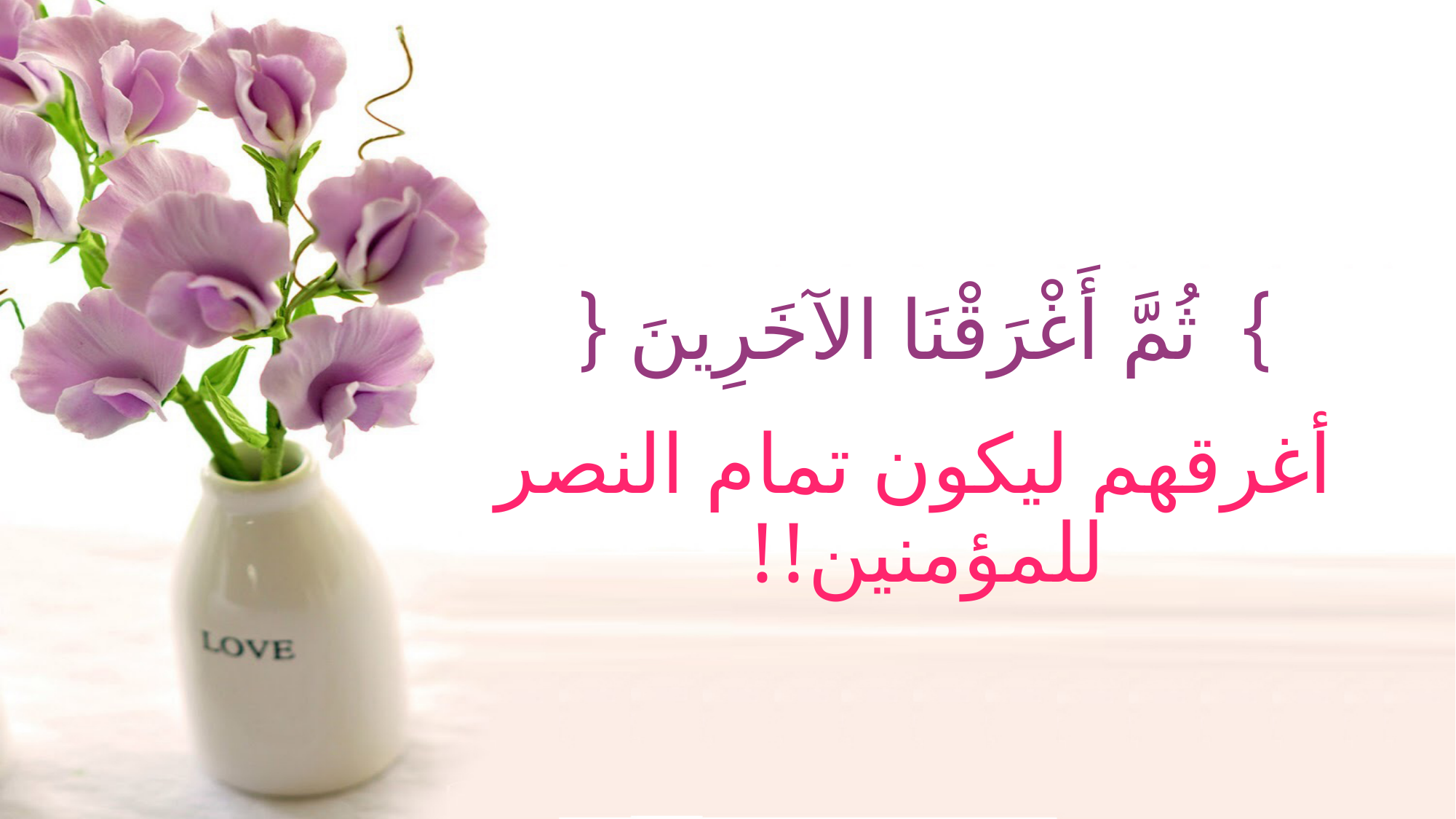

# }  ثُمَّ أَغْرَقْنَا الآخَرِينَ { أغرقهم ليكون تمام النصر للمؤمنين!!